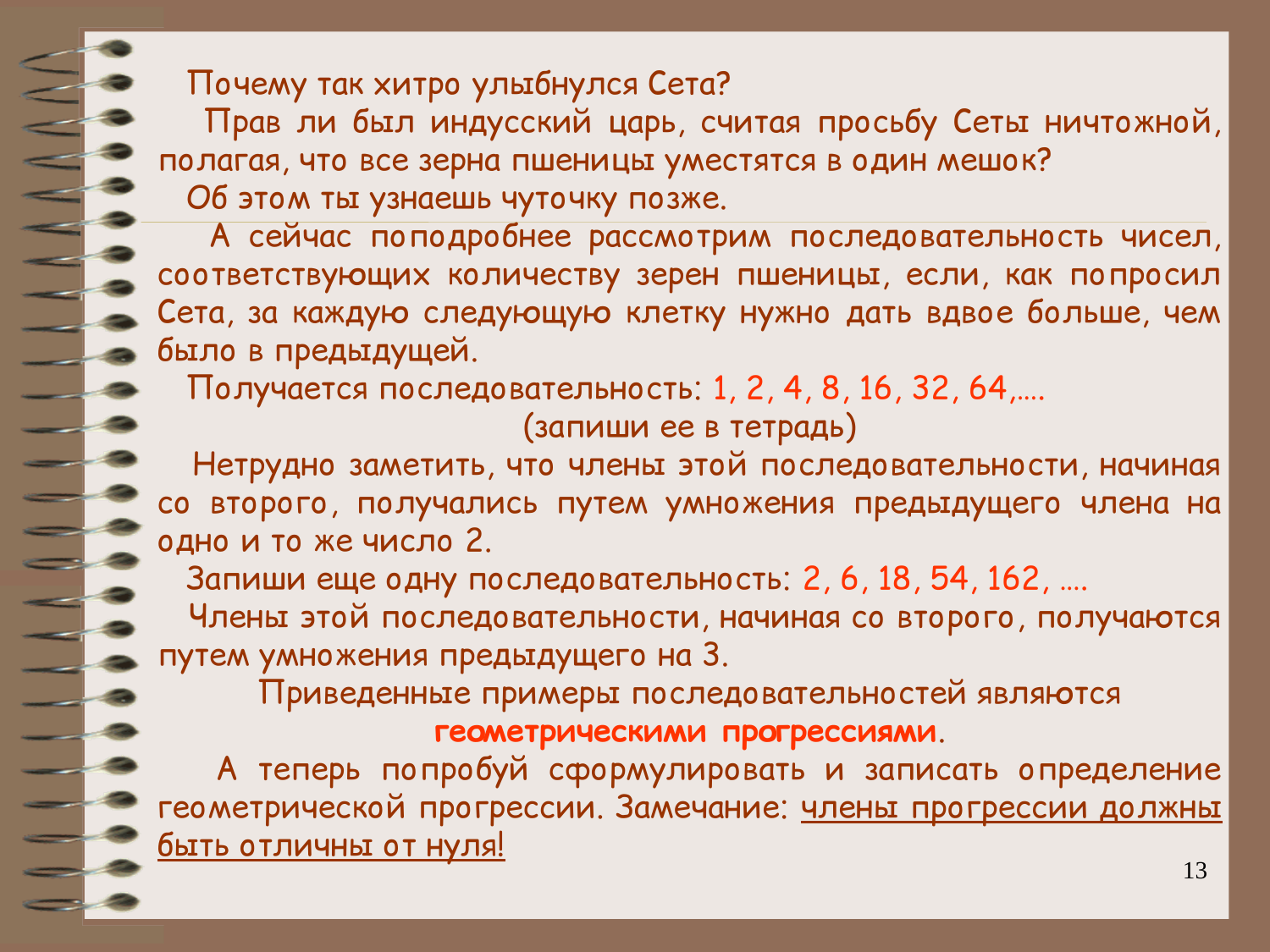

Почему так хитро улыбнулся Сета?
   Прав ли был индусский царь, считая просьбу Сеты ничтожной, полагая, что все зерна пшеницы уместятся в один мешок?
   Об этом ты узнаешь чуточку позже.
   А сейчас поподробнее рассмотрим последовательность чисел, соответствующих количеству зерен пшеницы, если, как попросил Сета, за каждую следующую клетку нужно дать вдвое больше, чем было в предыдущей.
   Получается последовательность: 1, 2, 4, 8, 16, 32, 64,….
(запиши ее в тетрадь)
   Нетрудно заметить, что члены этой последовательности, начиная со второго, получались путем умножения предыдущего члена на одно и то же число 2.
   Запиши еще одну последовательность: 2, 6, 18, 54, 162, ….
   Члены этой последовательности, начиная со второго, получаются путем умножения предыдущего на 3.
Приведенные примеры последовательностей являются геометрическими прогрессиями.
   А теперь попробуй сформулировать и записать определение геометрической прогрессии. Замечание: члены прогрессии должны быть отличны от нуля!

13